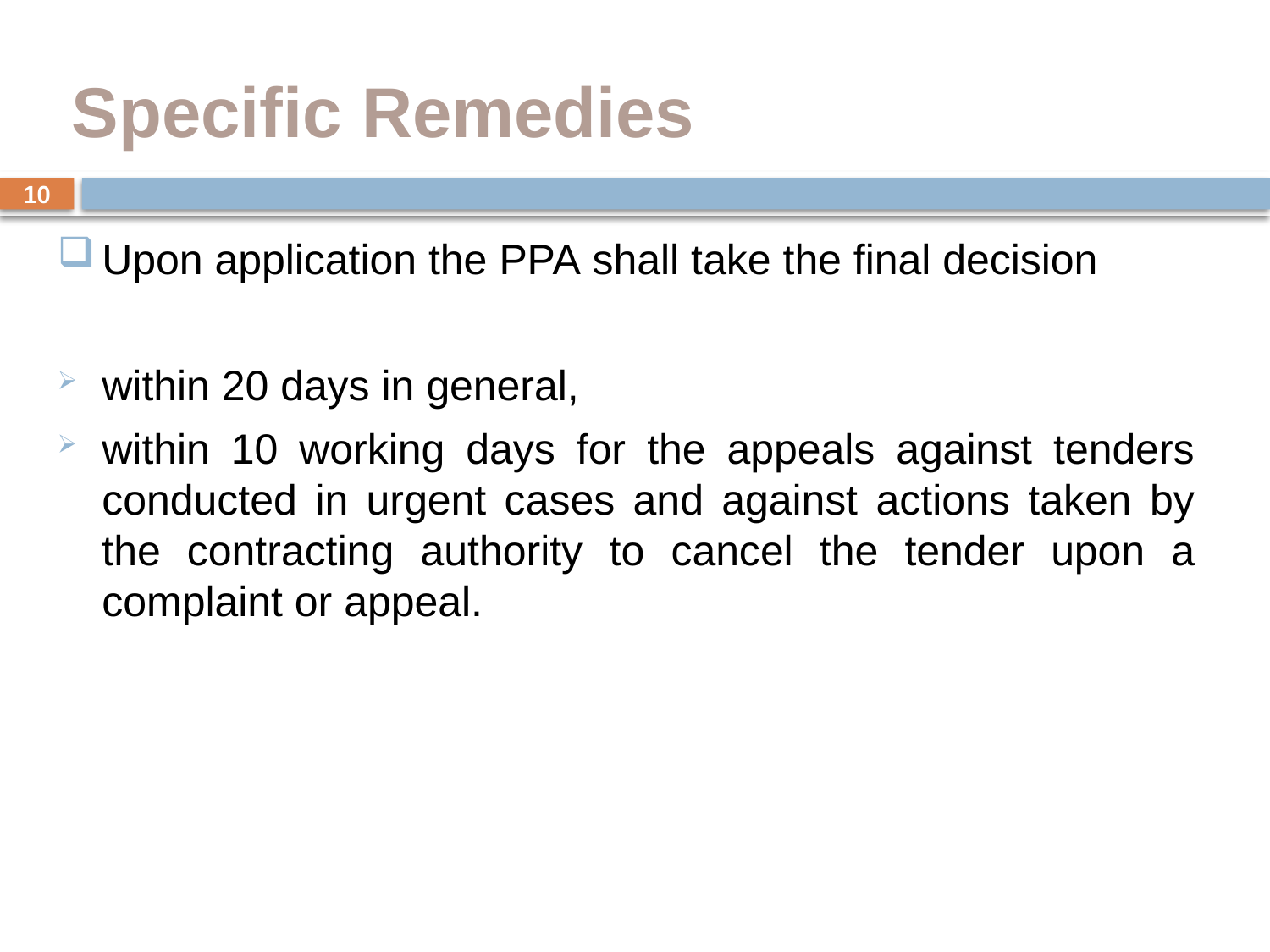

# Specific Remedies
10
Upon application the PPA shall take the final decision

within 20 days in general,
within 10 working days for the appeals against tenders conducted in urgent cases and against actions taken by the contracting authority to cancel the tender upon a complaint or appeal.